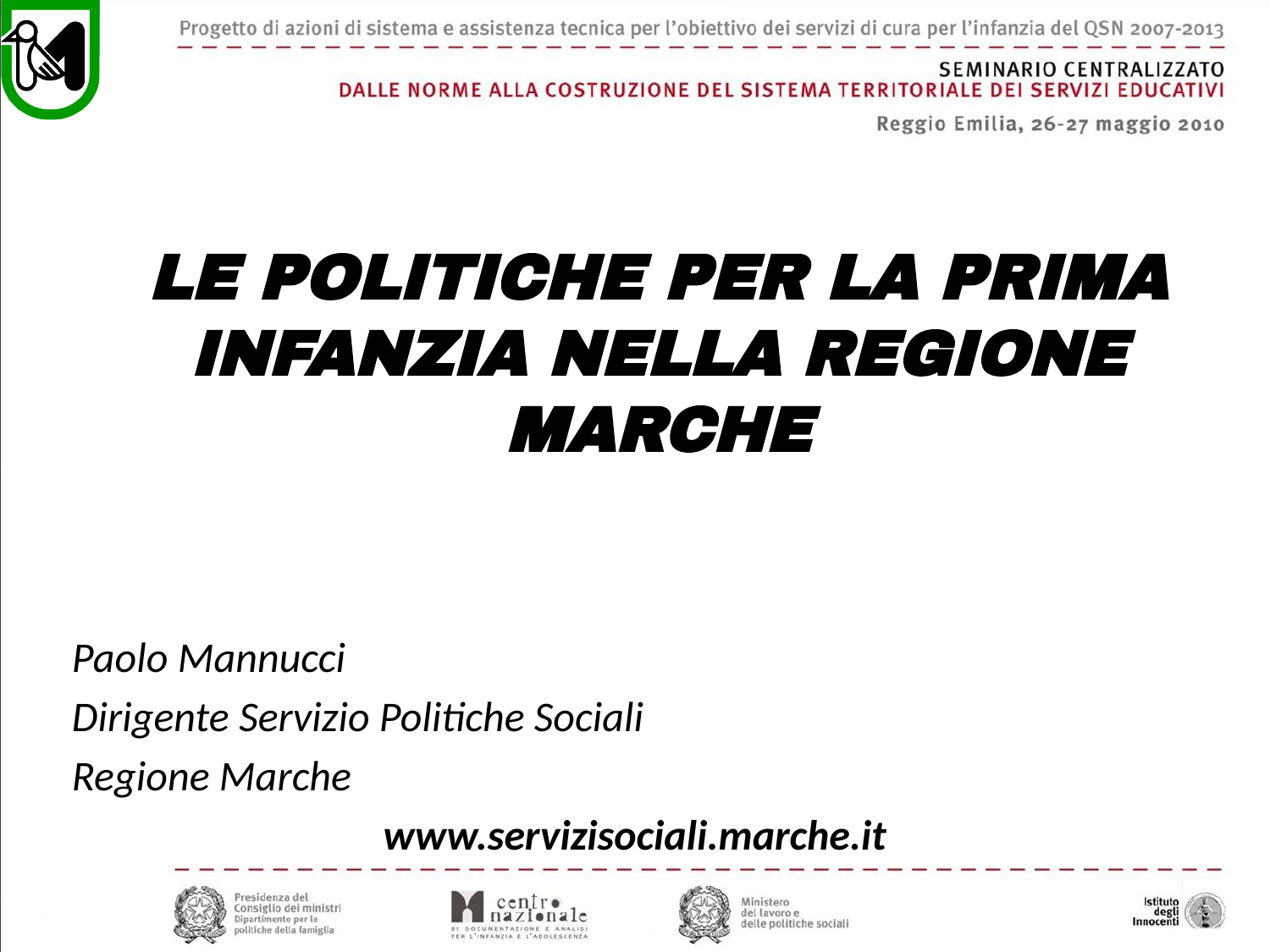

LE POLITICHE PER LA PRIMA INFANZIA NELLA REGIONE MARCHE

Paolo Mannucci
Dirigente Servizio Politiche Sociali
Regione Marche
www.servizisociali.marche.it